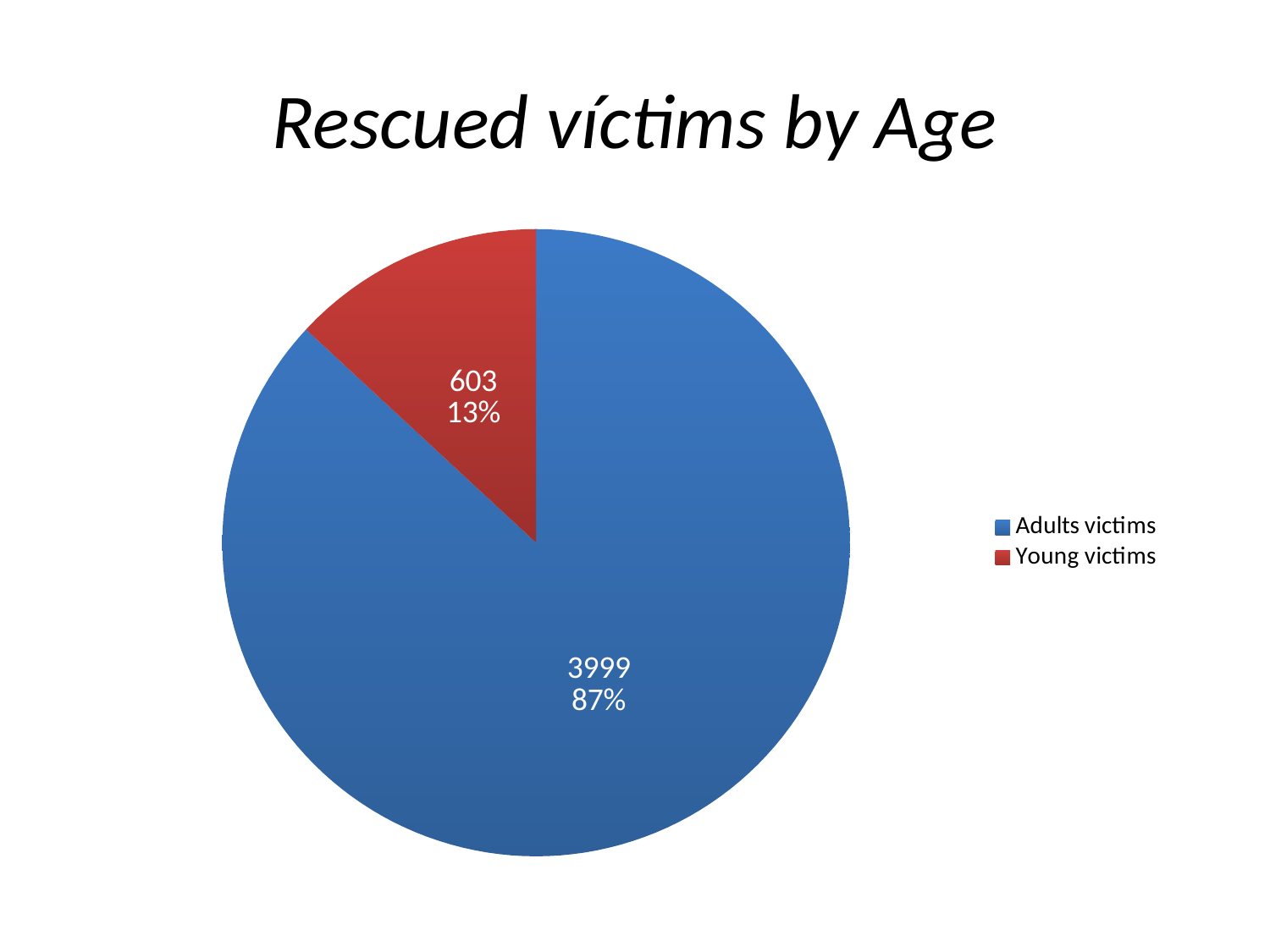

# Rescued víctims by Age

### Chart

| Category |  |
|---|---|
| Adults victims | 3999.0 |
| Young victims | 603.0 |